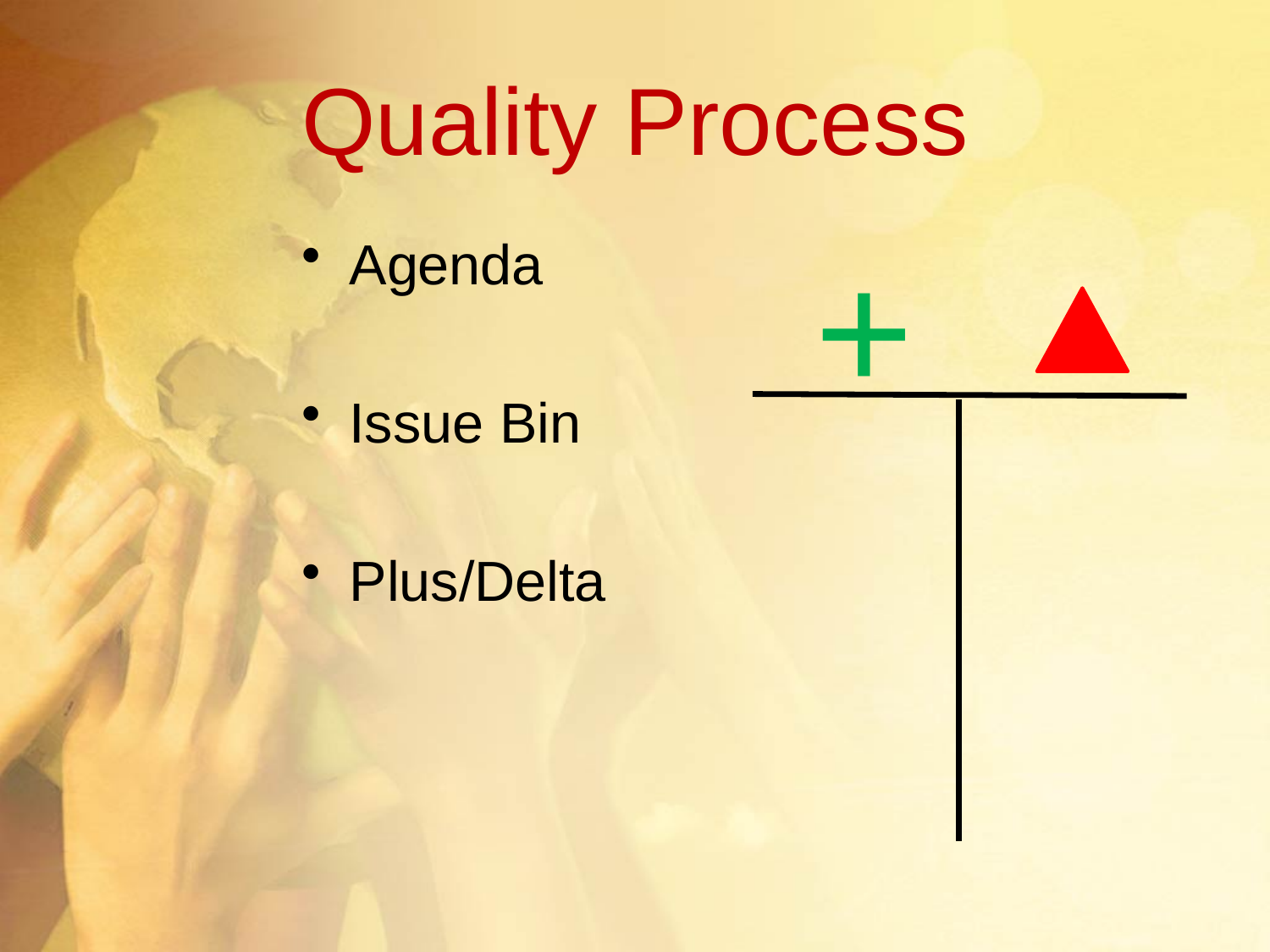

# Quality Process
+

Agenda

Issue Bin

Plus/Delta